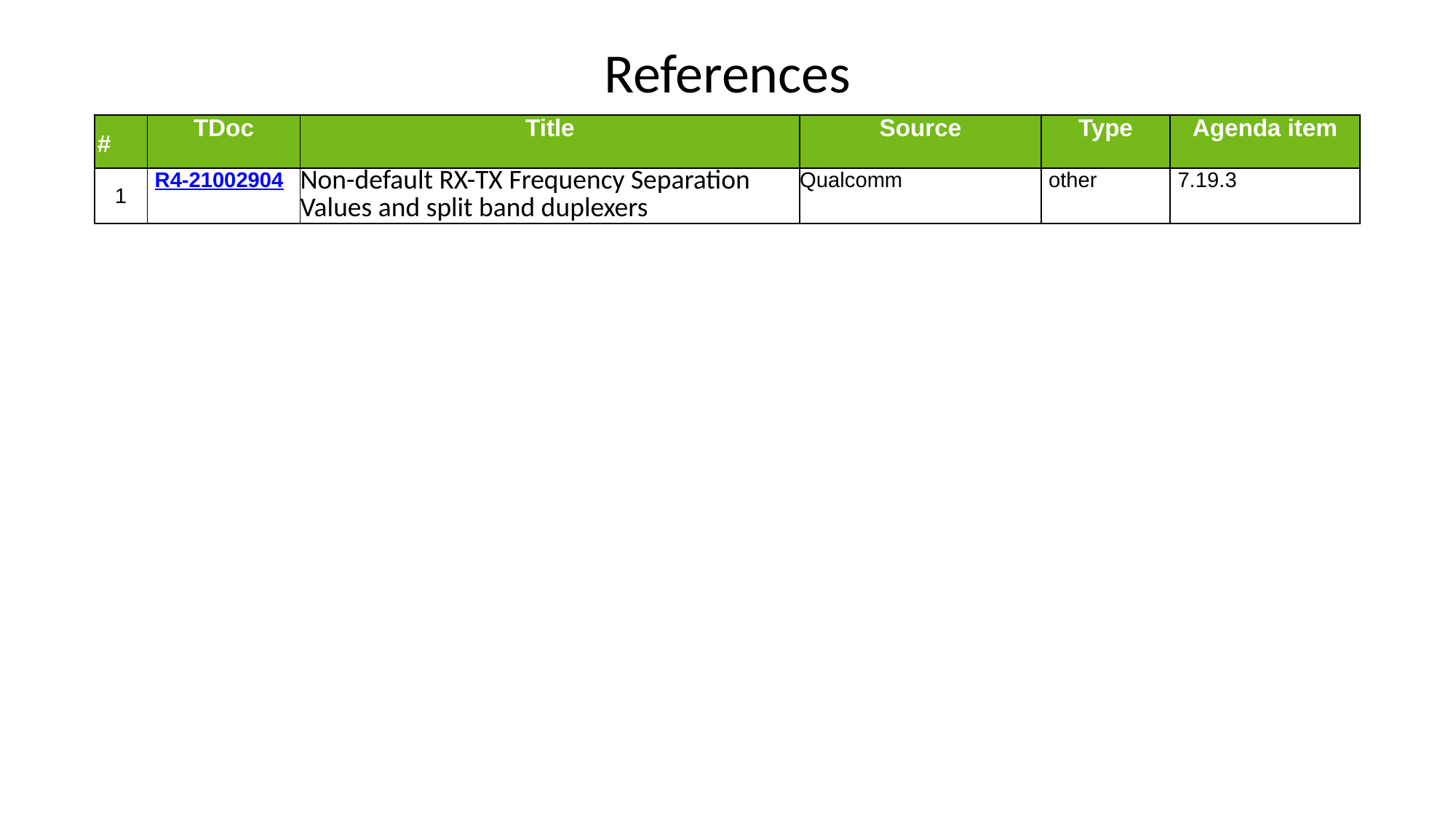

# References
| # | TDoc | Title | Source | Type | Agenda item |
| --- | --- | --- | --- | --- | --- |
| 1 | R4-21002904 | Non-default RX-TX Frequency Separation Values and split band duplexers | Qualcomm | other | 7.19.3 |